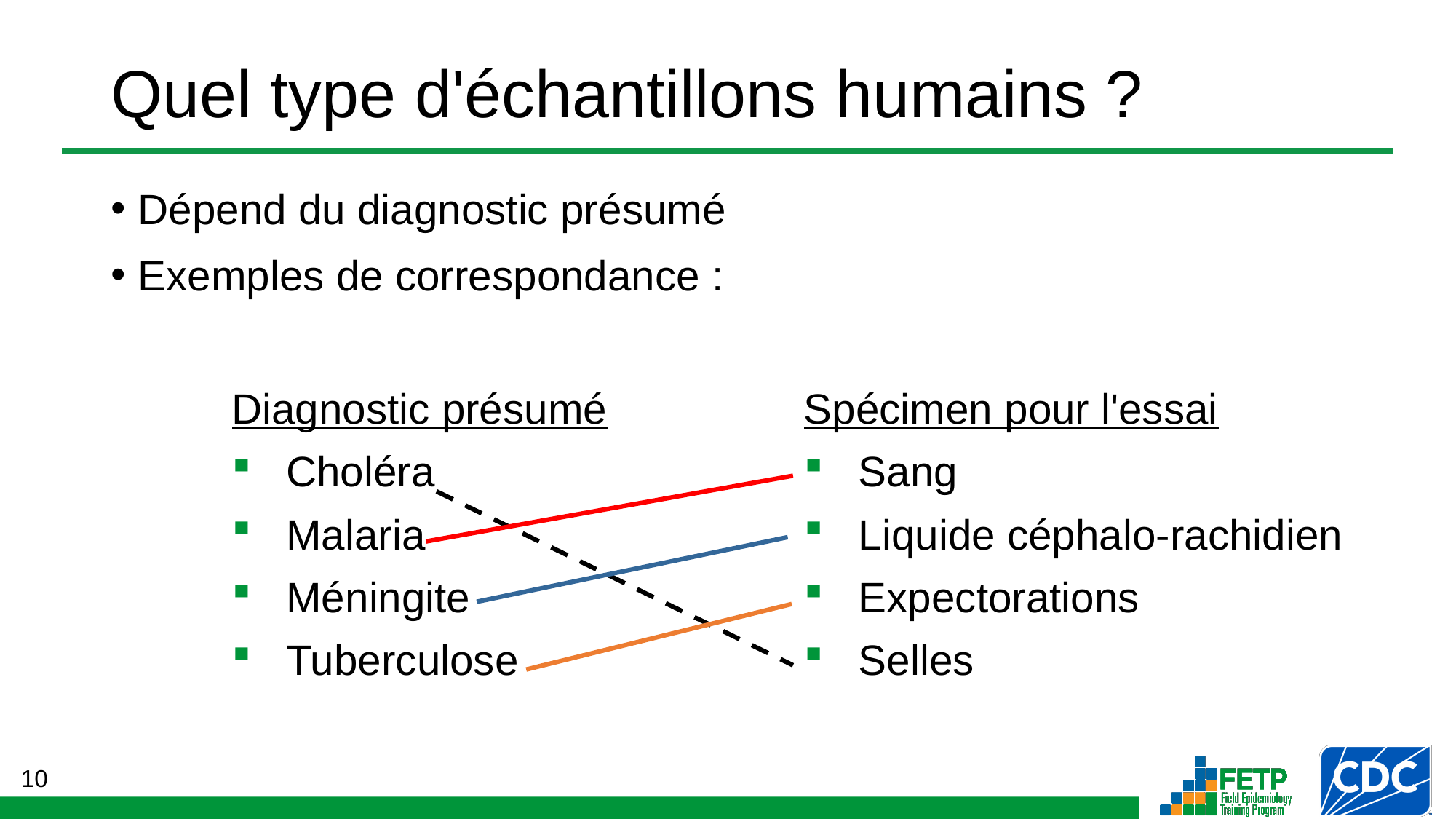

# Quel type d'échantillons humains ?
Dépend du diagnostic présumé
Exemples de correspondance :
Diagnostic présumé
Choléra
Malaria
Méningite
Tuberculose
Spécimen pour l'essai
Sang
Liquide céphalo-rachidien
Expectorations
Selles